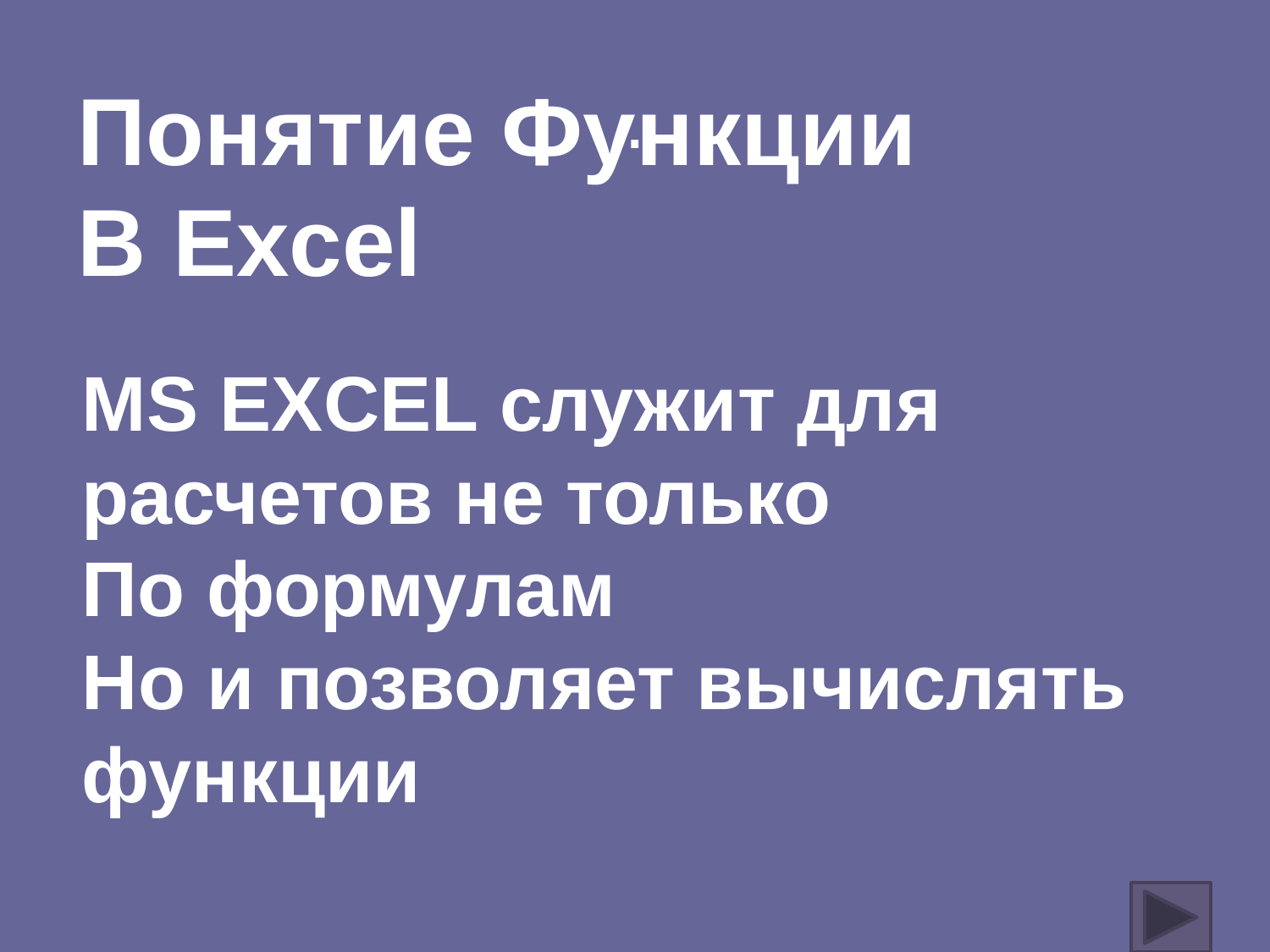

# .
Понятие Функции
В Excel
МS EXCEL служит для
расчетов не только
По формулам
Но и позволяет вычислять
функции